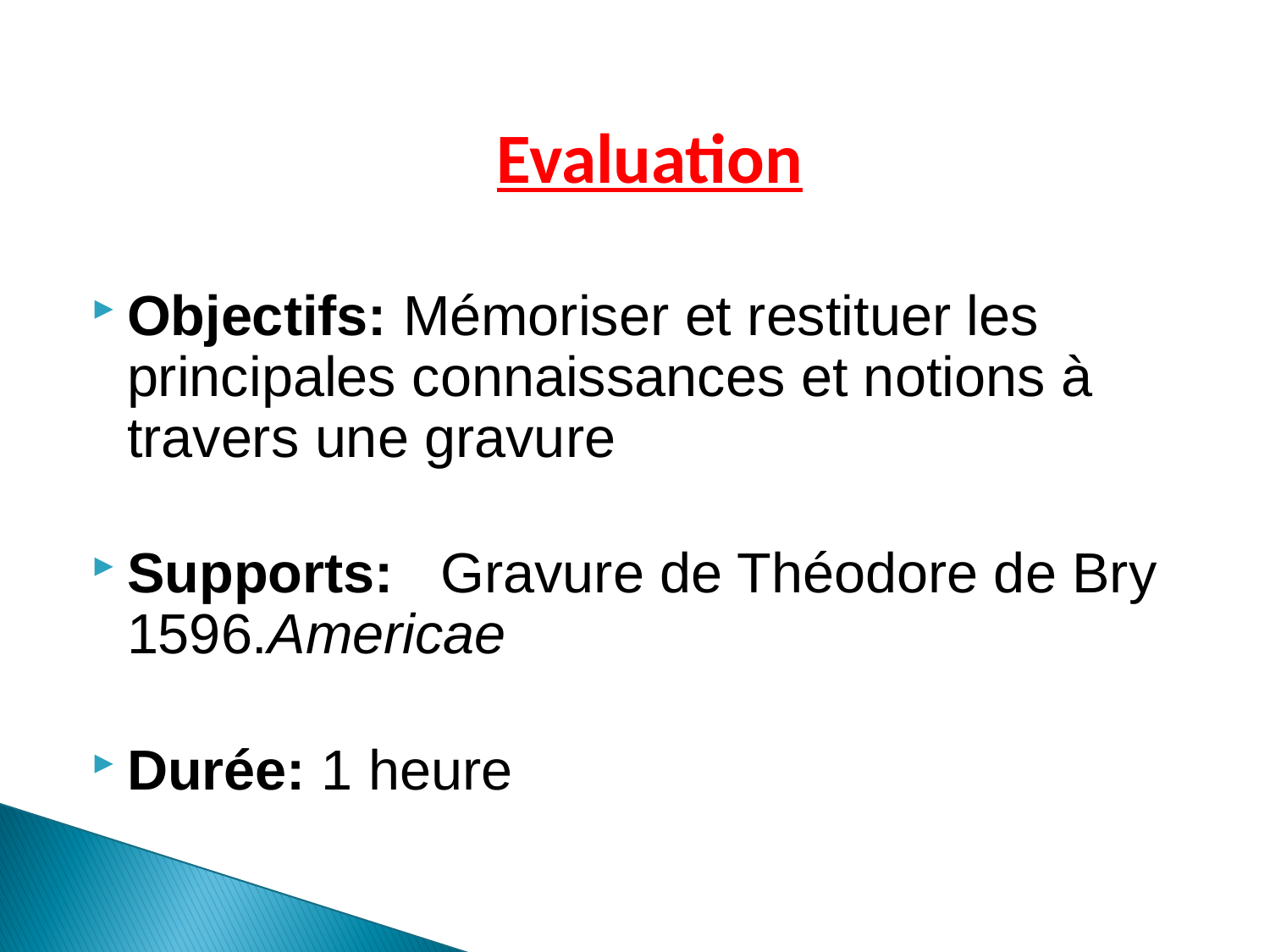

Evaluation

Objectifs: Mémoriser et restituer les principales connaissances et notions à travers une gravure

Supports:   Gravure de Théodore de Bry 1596.Americae

Durée: 1 heure